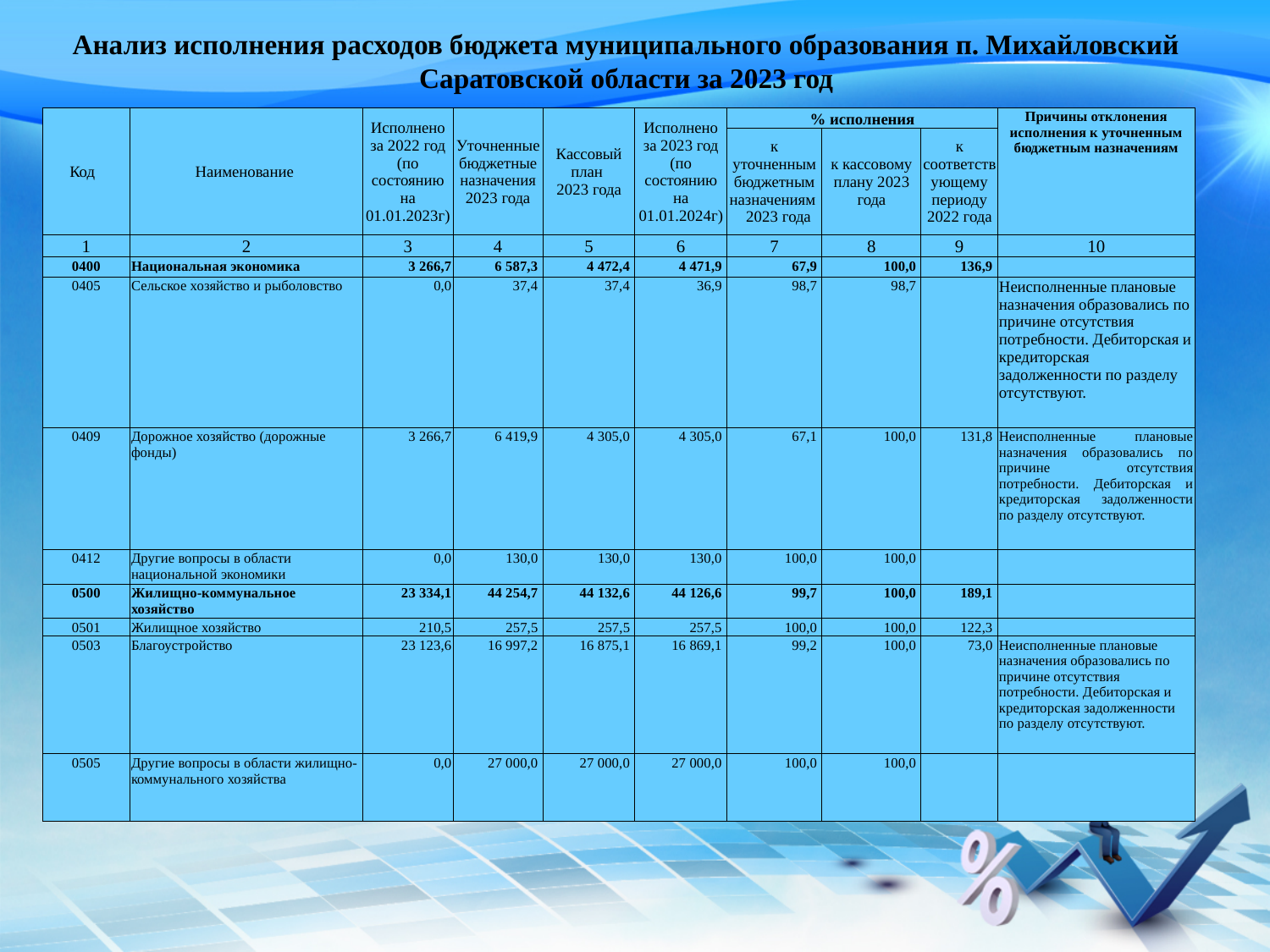

# Анализ исполнения расходов бюджета муниципального образования п. Михайловский Саратовской области за 2023 год
| Код | Наименование | Исполнено за 2022 год (по состоянию на 01.01.2023г) | Уточненные бюджетные назначения 2023 года | Кассовый план 2023 года | Исполнено за 2023 год (по состоянию на 01.01.2024г) | % исполнения |  |  | Причины отклонения исполнения к уточненным бюджетным назначениям |
| --- | --- | --- | --- | --- | --- | --- | --- | --- | --- |
|  |  |  |  |  |  | к уточненным бюджетным назначениям 2023 года | к кассовому плану 2023 года | к соответствующему периоду 2022 года |  |
| 1 | 2 | 3 | 4 | 5 | 6 | 7 | 8 | 9 | 10 |
| 0400 | Национальная экономика | 3 266,7 | 6 587,3 | 4 472,4 | 4 471,9 | 67,9 | 100,0 | 136,9 |  |
| 0405 | Сельское хозяйство и рыболовство | 0,0 | 37,4 | 37,4 | 36,9 | 98,7 | 98,7 |  | Неисполненные плановые назначения образовались по причине отсутствия потребности. Дебиторская и кредиторская задолженности по разделу отсутствуют. |
| 0409 | Дорожное хозяйство (дорожные фонды) | 3 266,7 | 6 419,9 | 4 305,0 | 4 305,0 | 67,1 | 100,0 | 131,8 | Неисполненные плановые назначения образовались по причине отсутствия потребности. Дебиторская и кредиторская задолженности по разделу отсутствуют. |
| 0412 | Другие вопросы в области национальной экономики | 0,0 | 130,0 | 130,0 | 130,0 | 100,0 | 100,0 |  |  |
| 0500 | Жилищно-коммунальное хозяйство | 23 334,1 | 44 254,7 | 44 132,6 | 44 126,6 | 99,7 | 100,0 | 189,1 |  |
| 0501 | Жилищное хозяйство | 210,5 | 257,5 | 257,5 | 257,5 | 100,0 | 100,0 | 122,3 |  |
| 0503 | Благоустройство | 23 123,6 | 16 997,2 | 16 875,1 | 16 869,1 | 99,2 | 100,0 | 73,0 | Неисполненные плановые назначения образовались по причине отсутствия потребности. Дебиторская и кредиторская задолженности по разделу отсутствуют. |
| 0505 | Другие вопросы в области жилищно-коммунального хозяйства | 0,0 | 27 000,0 | 27 000,0 | 27 000,0 | 100,0 | 100,0 |  |  |